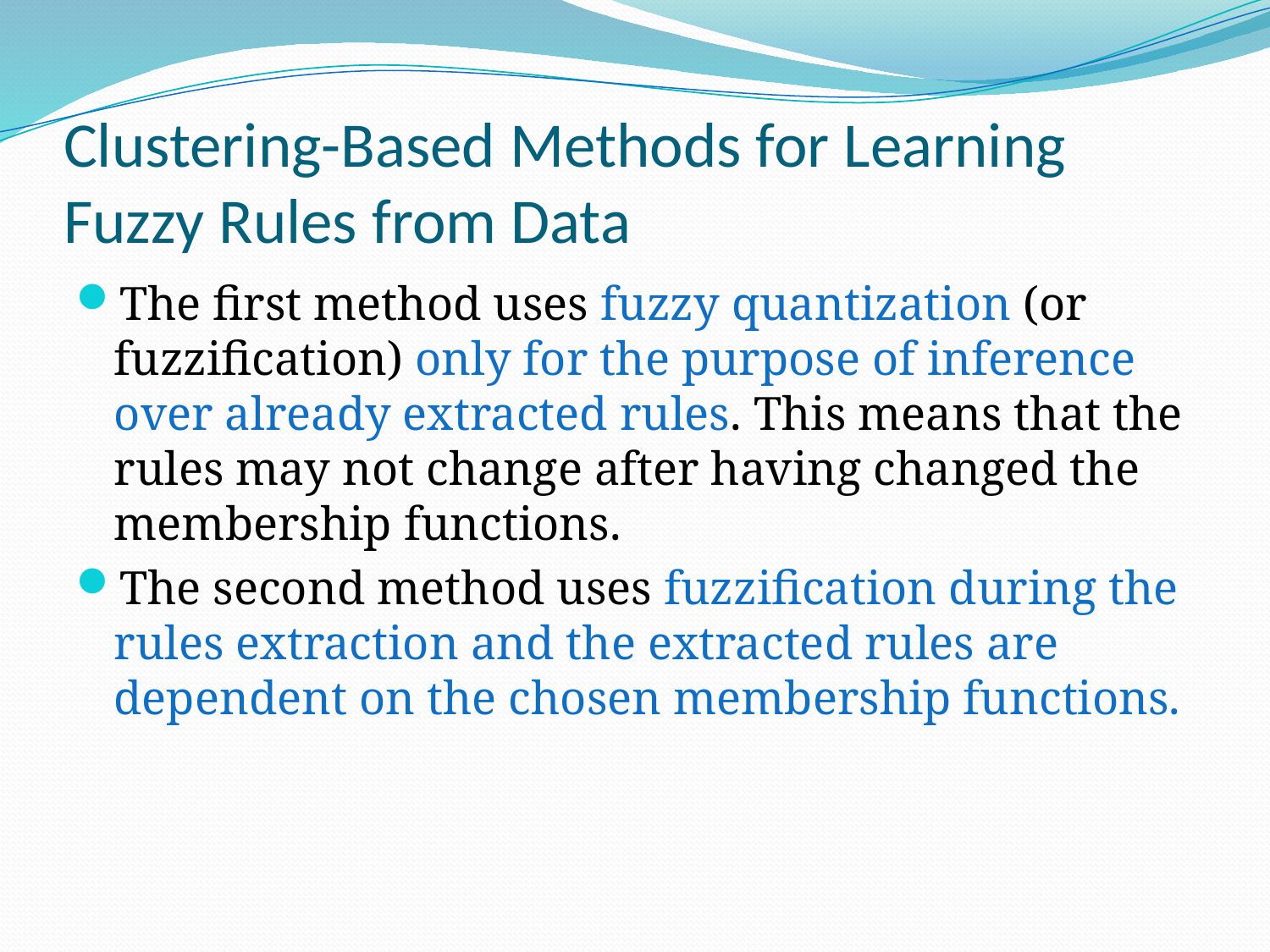

# Clustering-Based Methods for Learning Fuzzy Rules from Data
The first method uses fuzzy quantization (or fuzzification) only for the purpose of inference over already extracted rules. This means that the rules may not change after having changed the membership functions.
The second method uses fuzzification during the rules extraction and the extracted rules are dependent on the chosen membership functions.